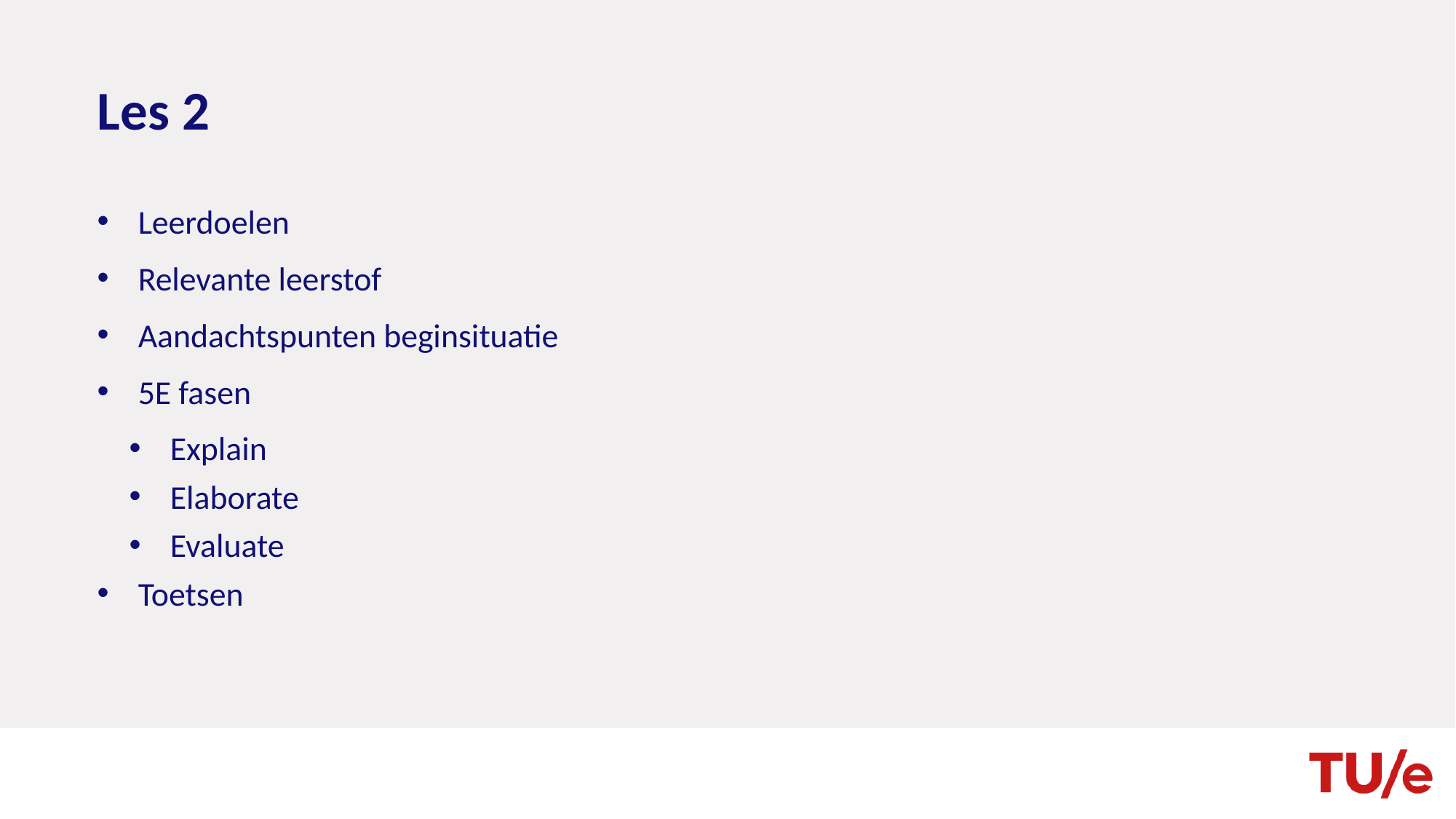

# Les 2
Leerdoelen
Relevante leerstof
Aandachtspunten beginsituatie
5E fasen
Explain
Elaborate
Evaluate
Toetsen